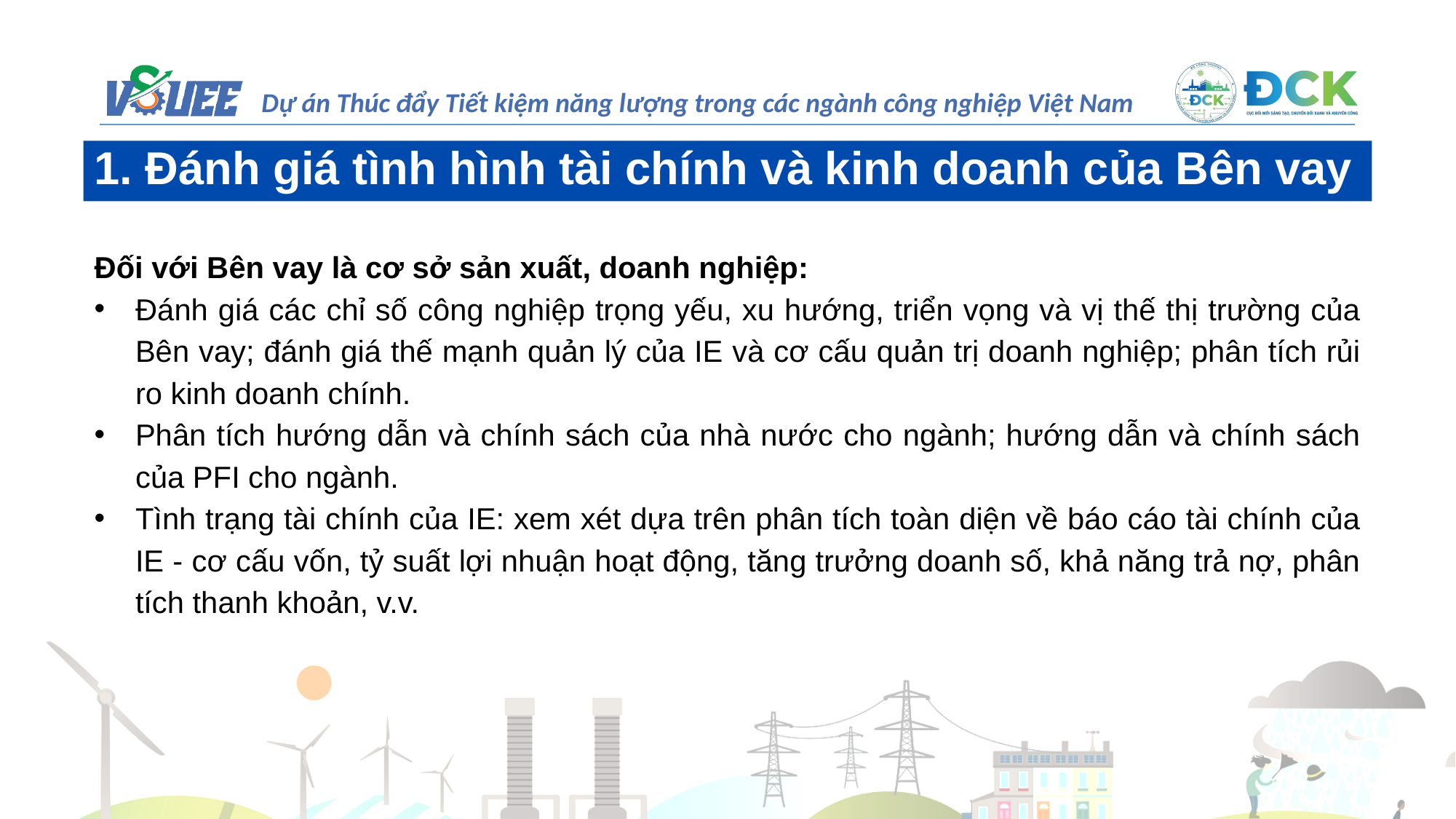

1. Đánh giá tình hình tài chính và kinh doanh của Bên vay
Đối với Bên vay là cơ sở sản xuất, doanh nghiệp:
Đánh giá các chỉ số công nghiệp trọng yếu, xu hướng, triển vọng và vị thế thị trường của Bên vay; đánh giá thế mạnh quản lý của IE và cơ cấu quản trị doanh nghiệp; phân tích rủi ro kinh doanh chính.
Phân tích hướng dẫn và chính sách của nhà nước cho ngành; hướng dẫn và chính sách của PFI cho ngành.
Tình trạng tài chính của IE: xem xét dựa trên phân tích toàn diện về báo cáo tài chính của IE - cơ cấu vốn, tỷ suất lợi nhuận hoạt động, tăng trưởng doanh số, khả năng trả nợ, phân tích thanh khoản, v.v.